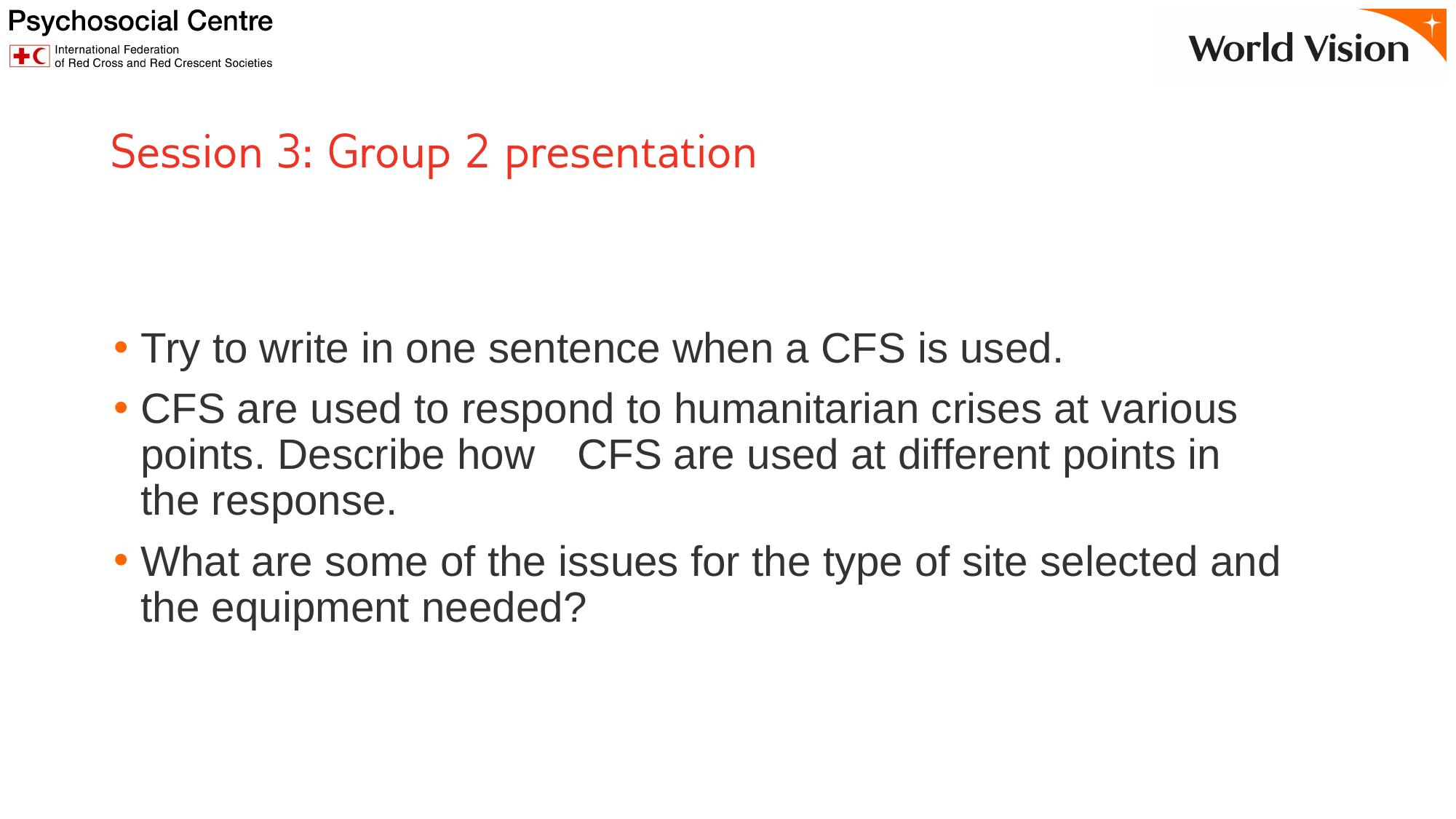

# Session 3: Group 2 presentation
Try to write in one sentence when a CFS is used.
CFS are used to respond to humanitarian crises at various points. Describe how 	CFS are used at different points in the response.
What are some of the issues for the type of site selected and the equipment needed?